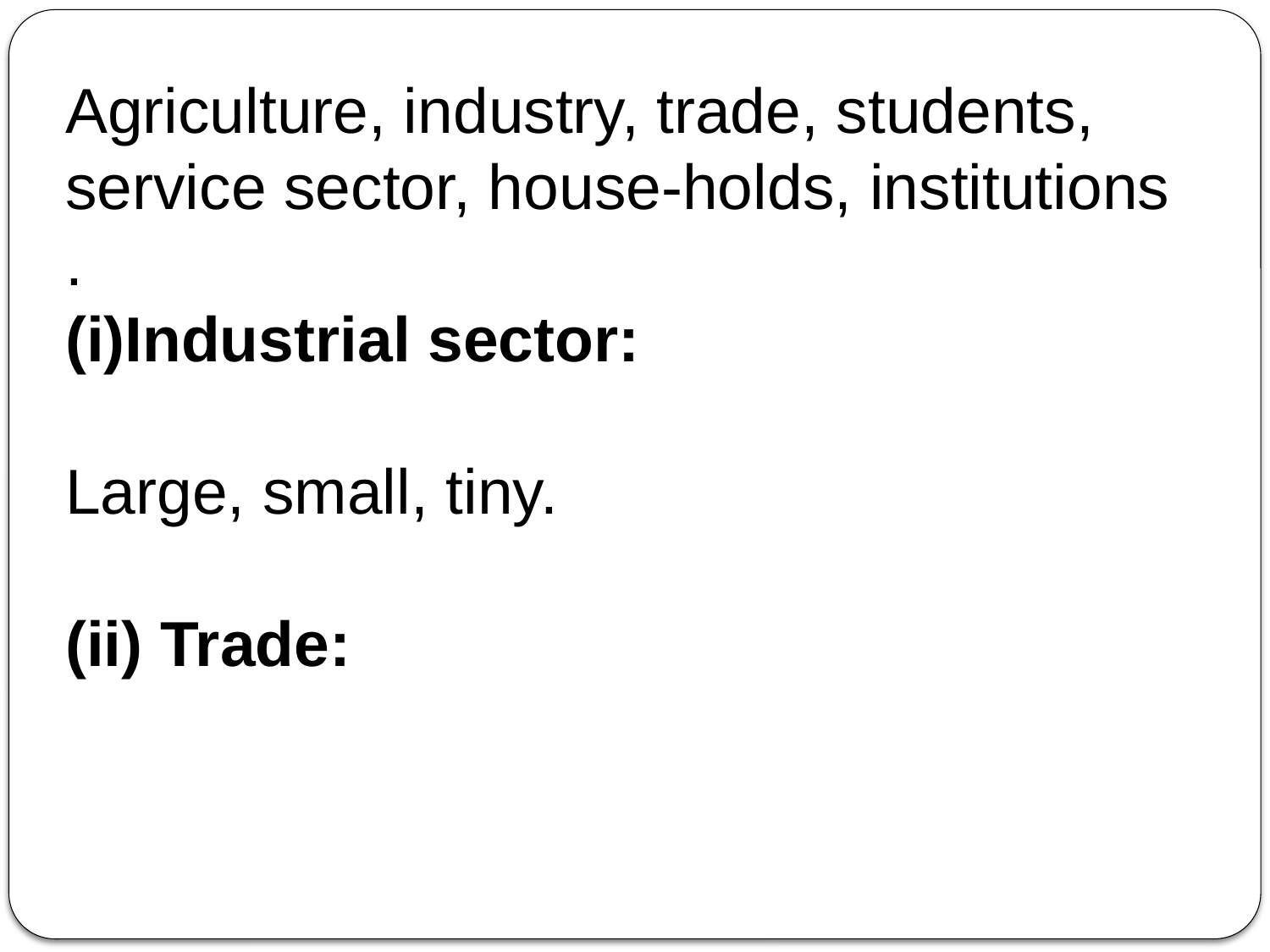

Agriculture, industry, trade, students, service sector, house-holds, institutions
.
Industrial sector:

Large, small, tiny.

(ii) Trade: